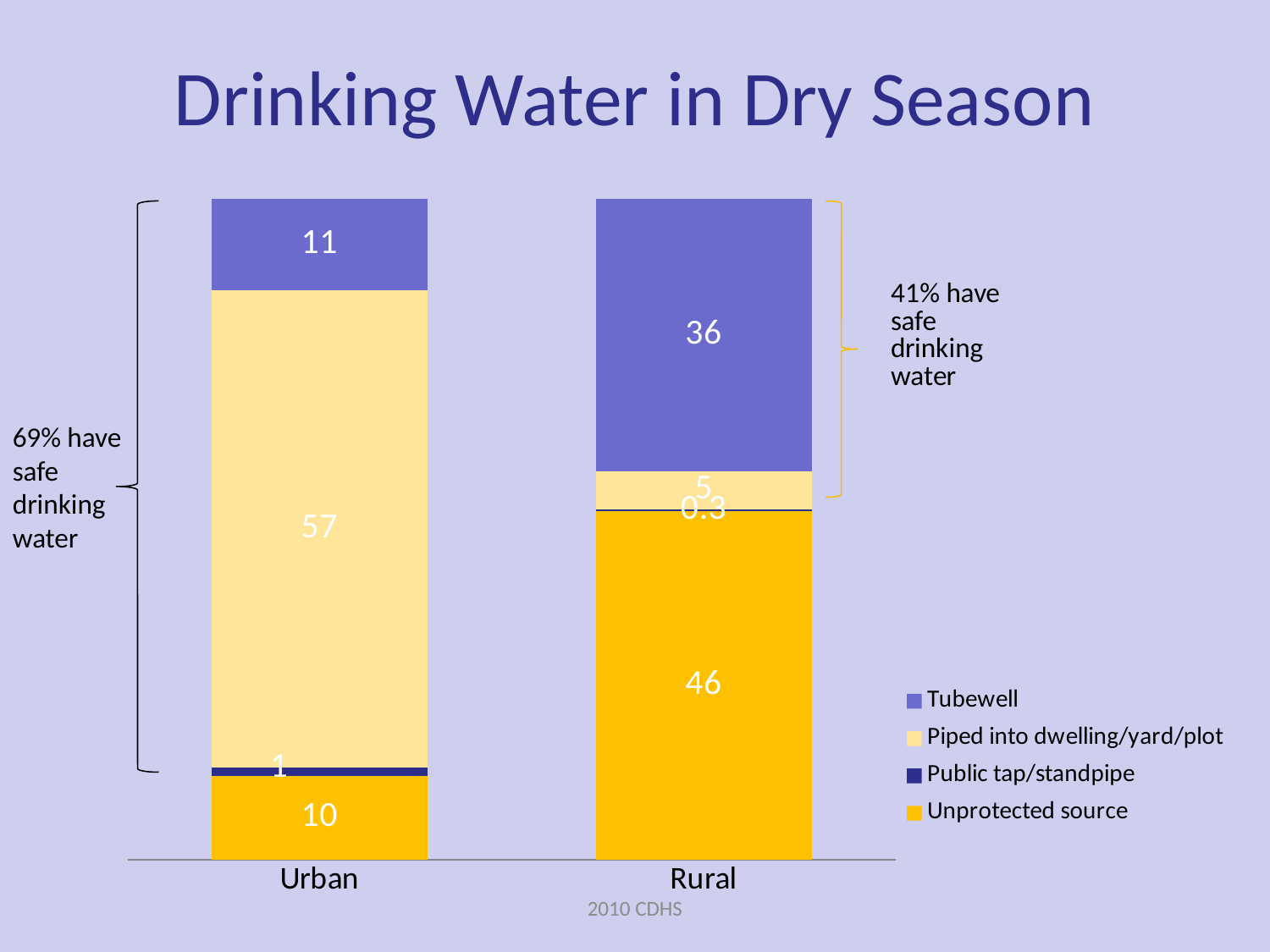

# Drinking Water in Dry Season

### Chart

| Category | Unprotected source | Public tap/standpipe | Piped into dwelling/yard/plot | Tubewell |
|---|---|---|---|---|
| Urban | 10.0 | 1.0 | 57.0 | 11.0 |
| Rural | 46.0 | 0.3000000000000002 | 5.0 | 36.0 |

69% have safe drinking water
5
2010 CDHS